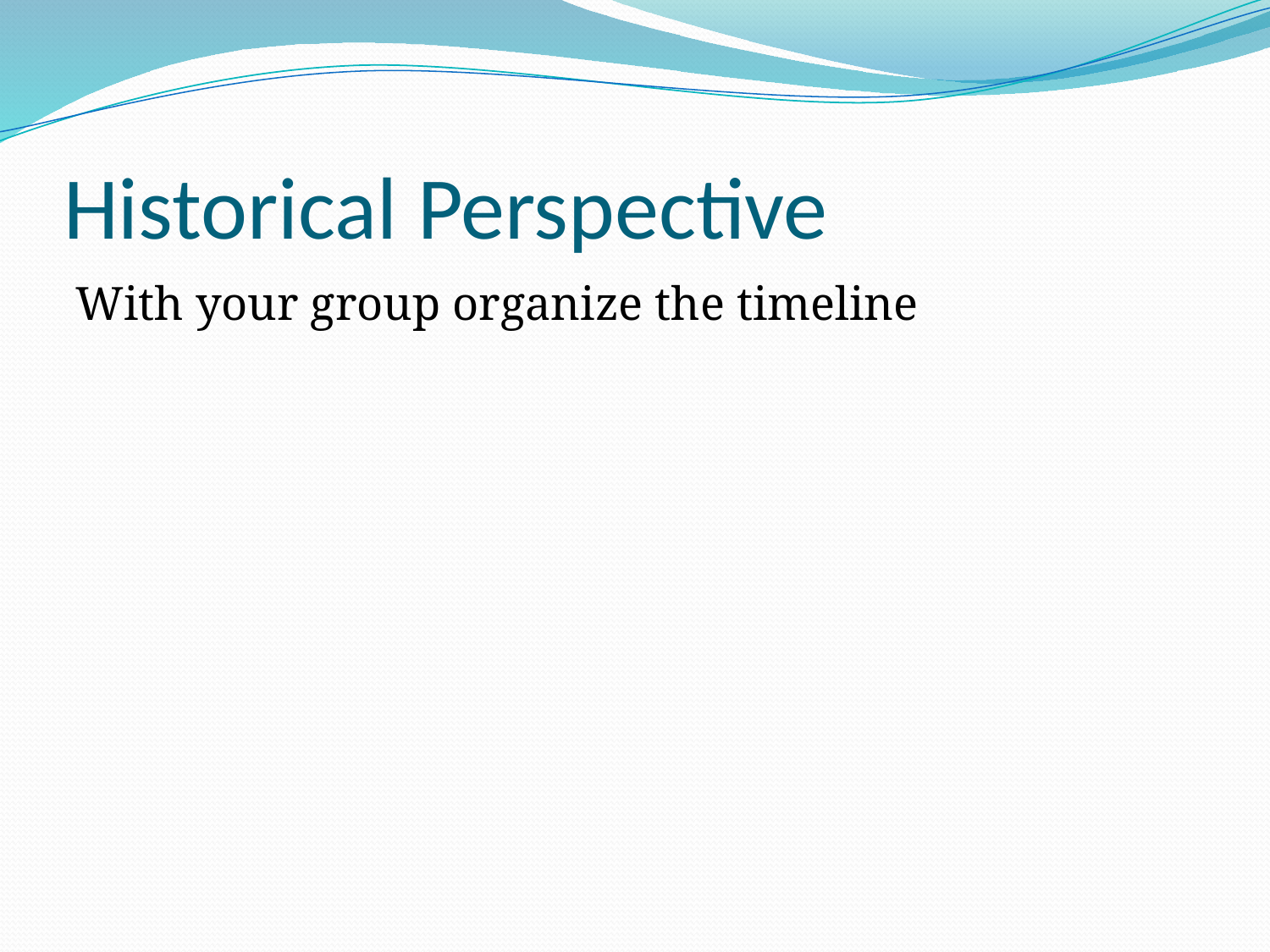

# Historical Perspective
With your group organize the timeline